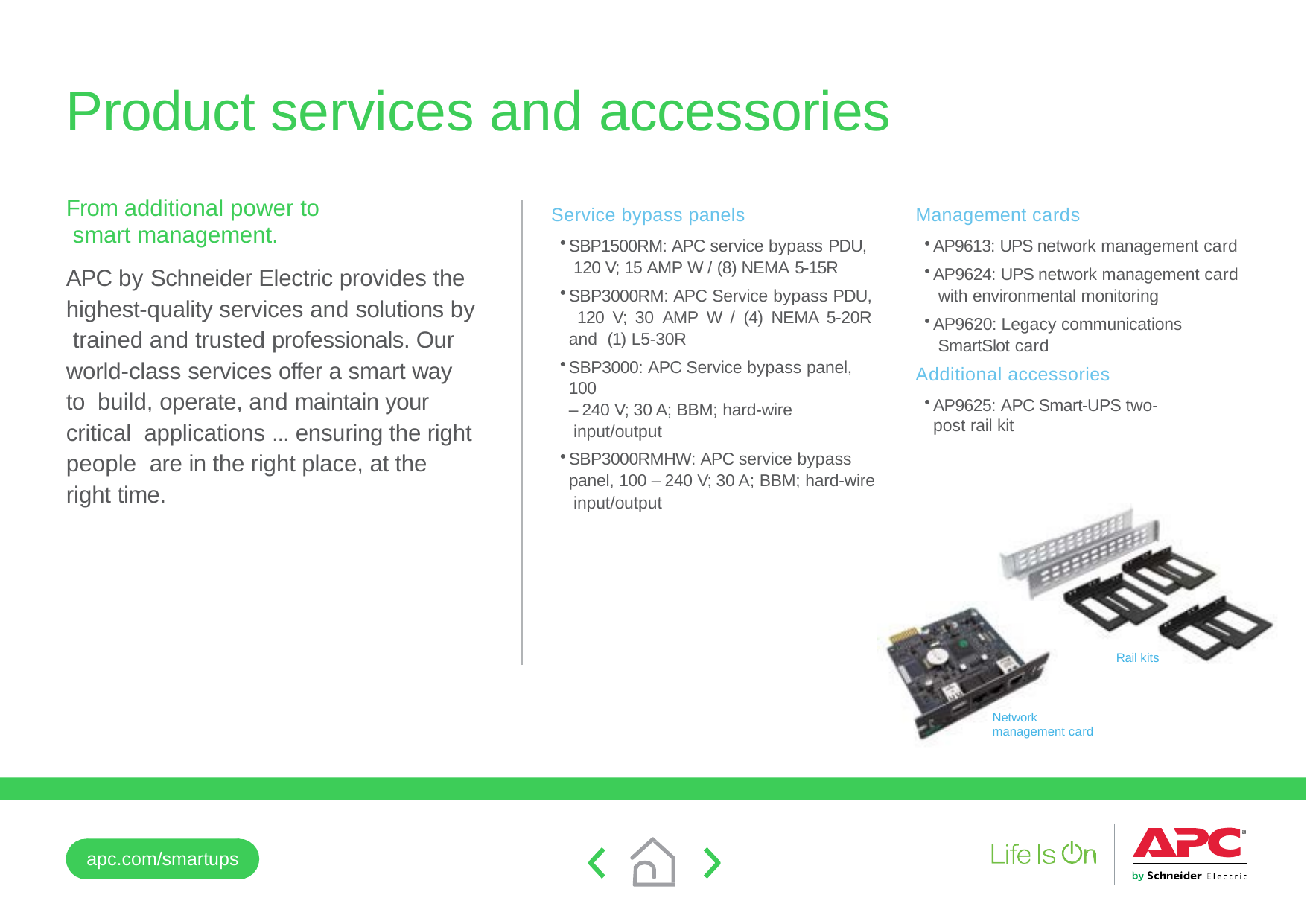

# Product services and accessories
From additional power to  smart management.
APC by Schneider Electric provides the  highest-quality services and solutions by  trained and trusted professionals. Our  world-class services offer a smart way to  build, operate, and maintain your critical  applications ... ensuring the right people  are in the right place, at the right time.
Service bypass panels
SBP1500RM: APC service bypass PDU,  120 V; 15 AMP W / (8) NEMA 5-15R
SBP3000RM: APC Service bypass PDU,  120 V; 30 AMP W / (4) NEMA 5-20R and  (1) L5-30R
SBP3000: APC Service bypass panel, 100
– 240 V; 30 A; BBM; hard-wire  input/output
SBP3000RMHW: APC service bypass  panel, 100 – 240 V; 30 A; BBM; hard-wire  input/output
Management cards
AP9613: UPS network management card
AP9624: UPS network management card  with environmental monitoring
AP9620: Legacy communications  SmartSlot card
Additional accessories
AP9625: APC Smart-UPS two-post rail kit

Rail kits
Network  management card

apc.com/smartups